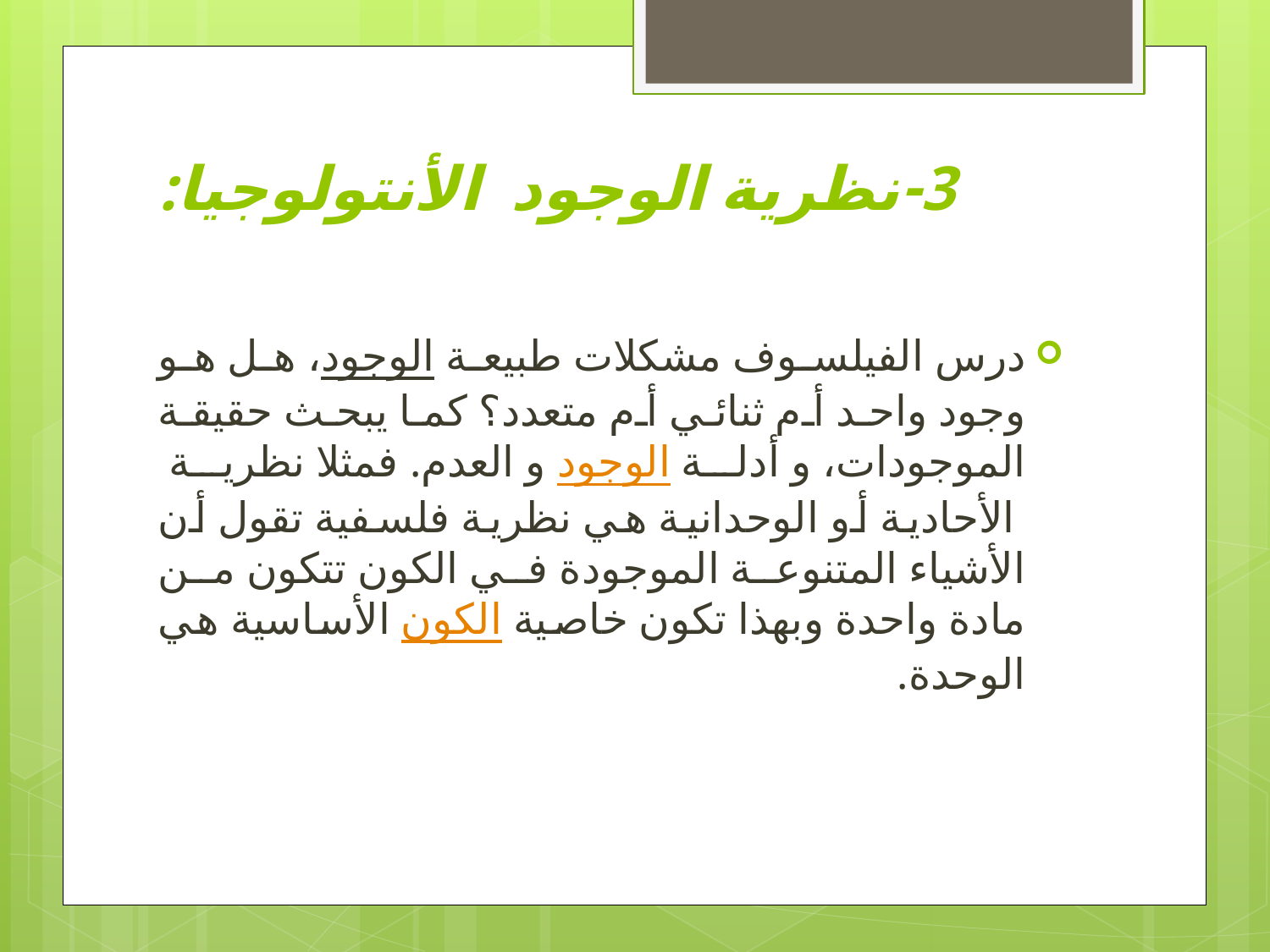

# 3-نظرية الوجود  الأنتولوجيا:
درس الفيلسوف مشكلات طبيعة الوجود، هل هو وجود واحد أم ثنائي أم متعدد؟ كما يبحث حقيقة الموجودات، و أدلة الوجود و العدم. فمثلا نظرية   الأحادية أو الوحدانية هي نظرية فلسفية تقول أن الأشياء المتنوعة الموجودة في الكون تتكون من مادة واحدة وبهذا تكون خاصية الكون الأساسية هي الوحدة.